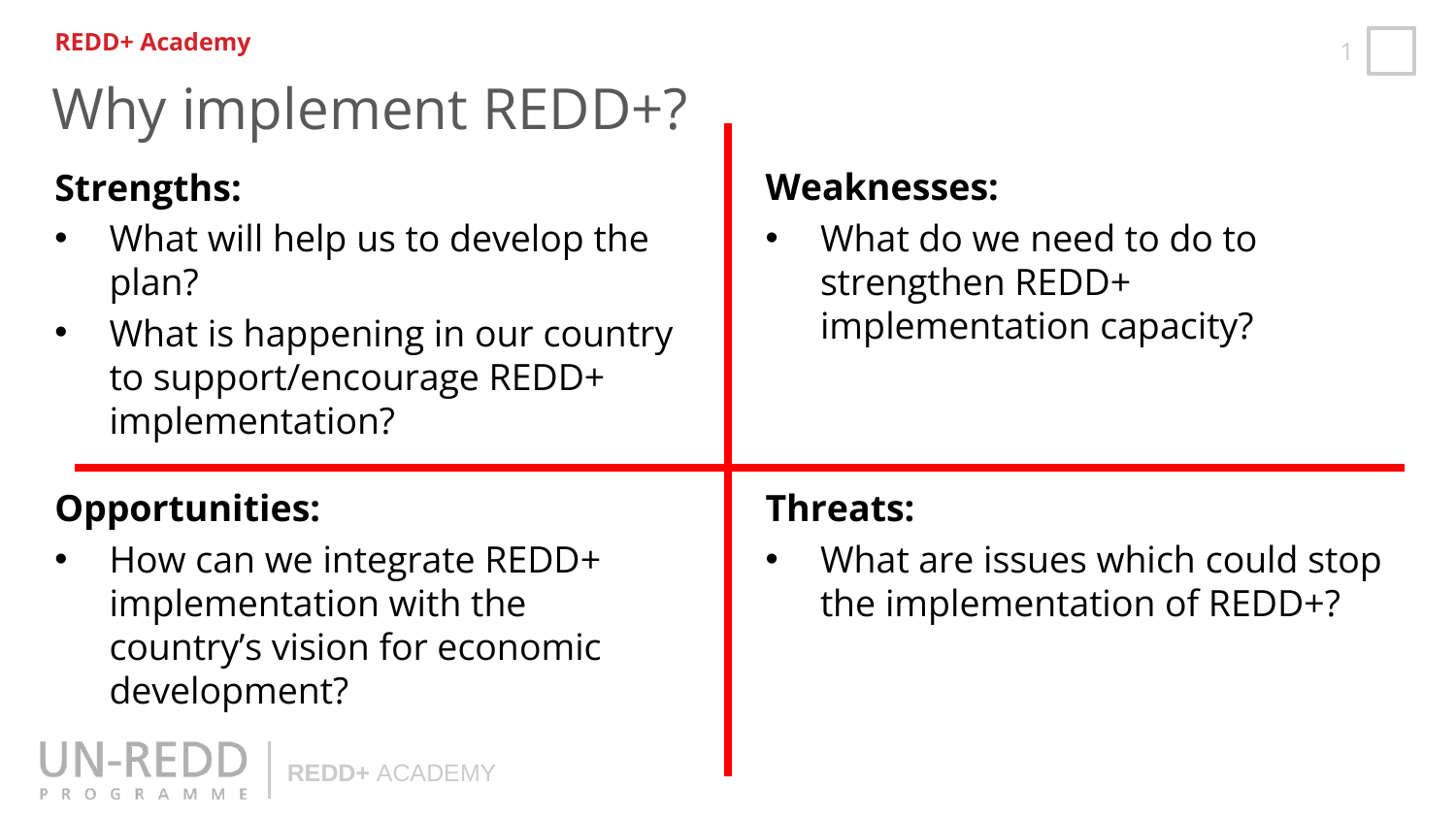

REDD+ Academy
Why implement REDD+?
Strengths:
What will help us to develop the plan?
What is happening in our country to support/encourage REDD+ implementation?

Weaknesses:
What do we need to do to strengthen REDD+ implementation capacity?

Opportunities:
How can we integrate REDD+ implementation with the country’s vision for economic development?

Threats:
What are issues which could stop the implementation of REDD+?